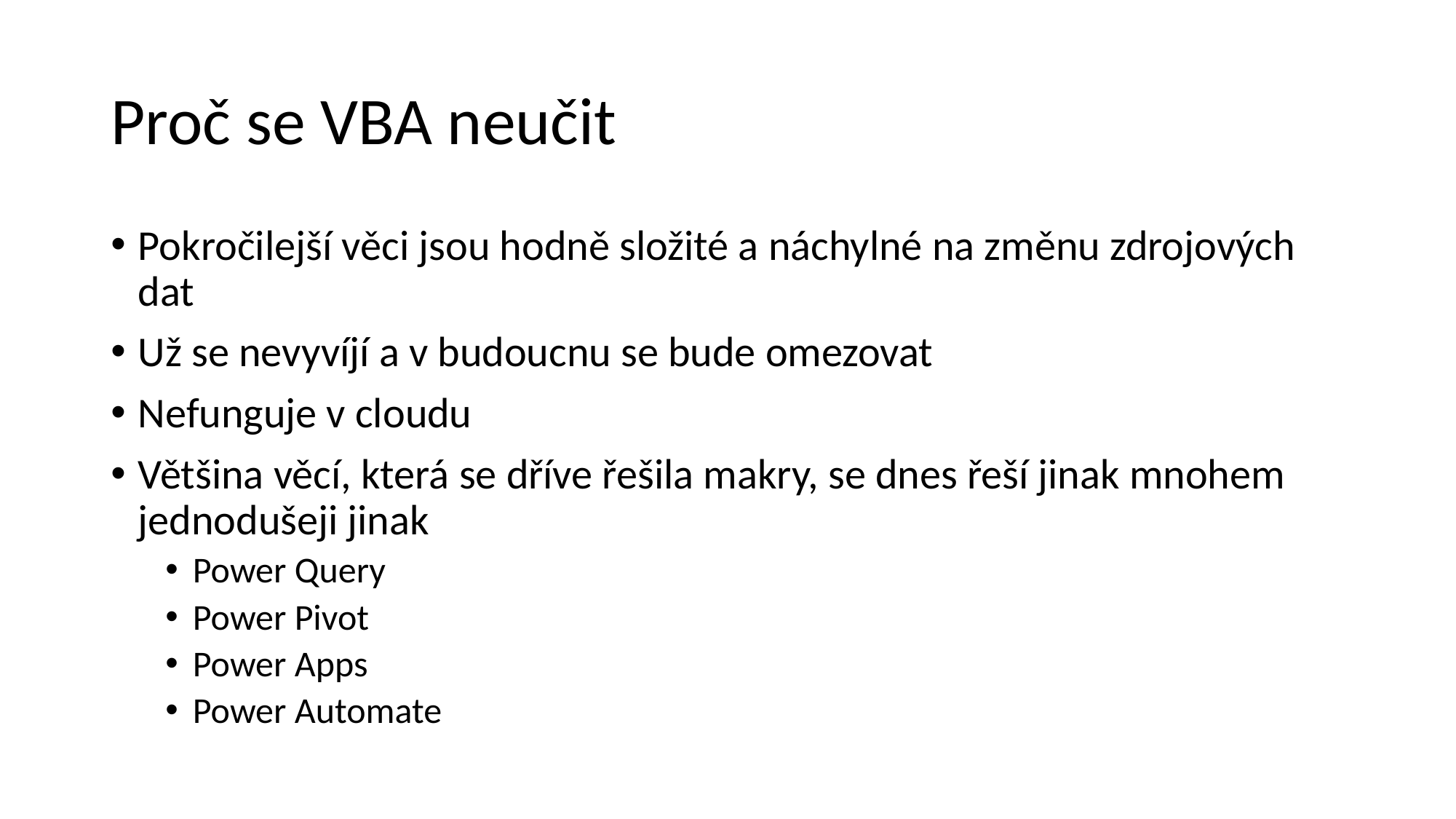

# Proč se VBA neučit
Pokročilejší věci jsou hodně složité a náchylné na změnu zdrojových dat
Už se nevyvíjí a v budoucnu se bude omezovat
Nefunguje v cloudu
Většina věcí, která se dříve řešila makry, se dnes řeší jinak mnohem jednodušeji jinak
Power Query
Power Pivot
Power Apps
Power Automate